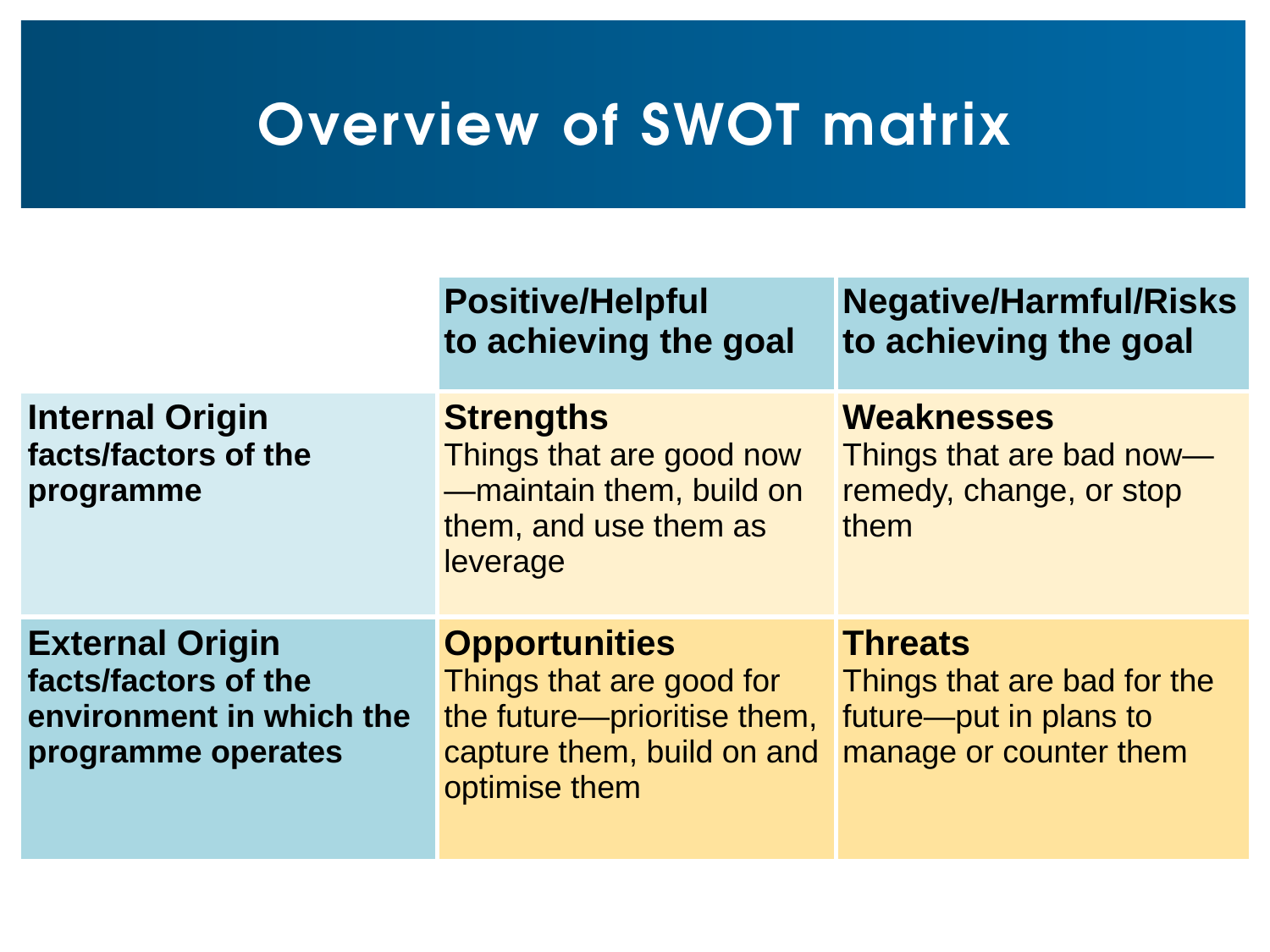

# Overview of SWOT matrix
|  | Positive/Helpful to achieving the goal | Negative/Harmful/Risks to achieving the goal |
| --- | --- | --- |
| Internal Origin facts/factors of the programme | Strengths Things that are good now—maintain them, build on them, and use them as leverage | Weaknesses Things that are bad now—remedy, change, or stop them |
| External Origin facts/factors of the environment in which the programme operates | Opportunities Things that are good for the future—prioritise them, capture them, build on and optimise them | Threats Things that are bad for the future—put in plans to manage or counter them |